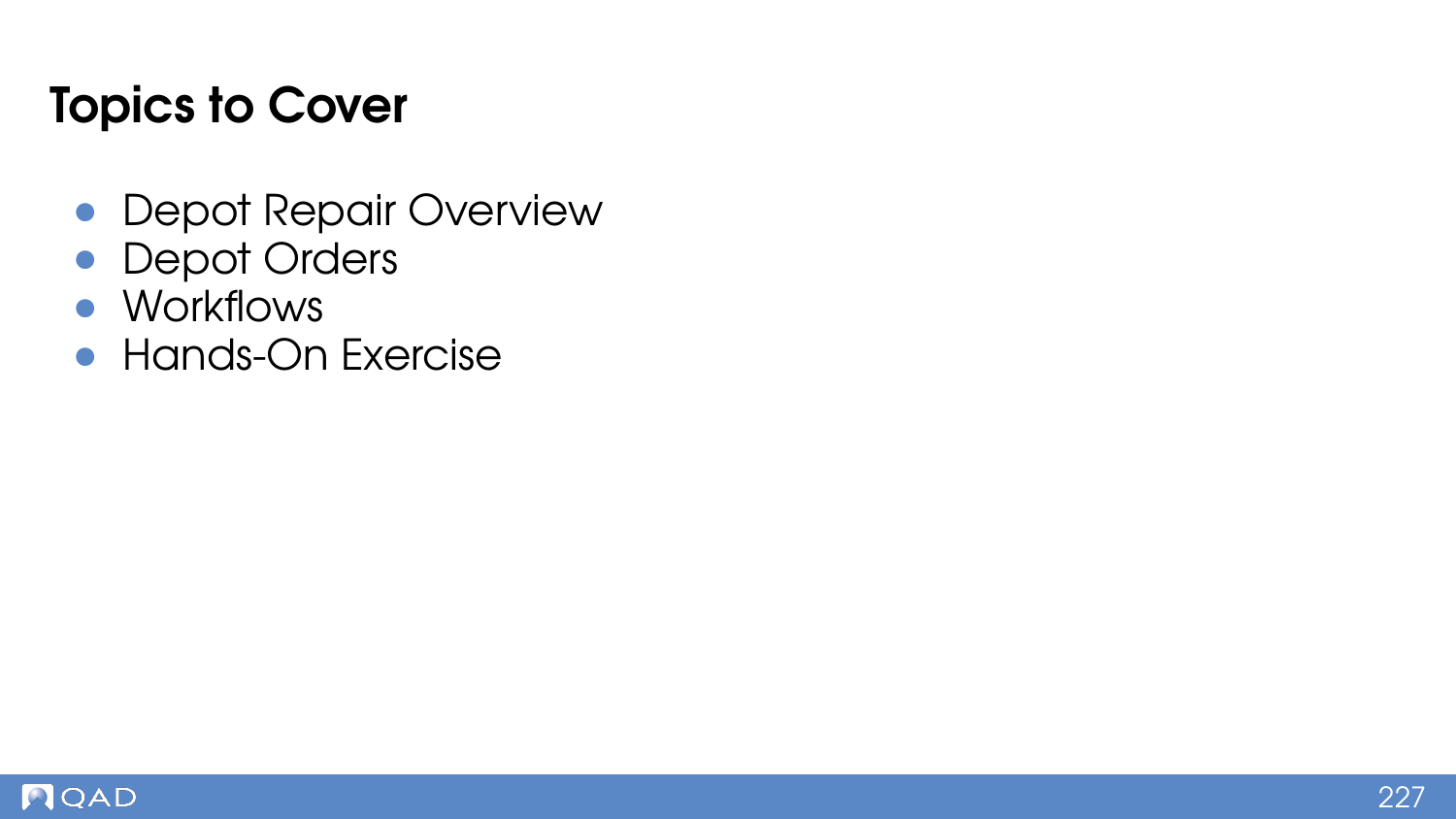

# Topics to Cover
Depot Repair Overview
Depot Orders
Workflows
Hands-On Exercise
227